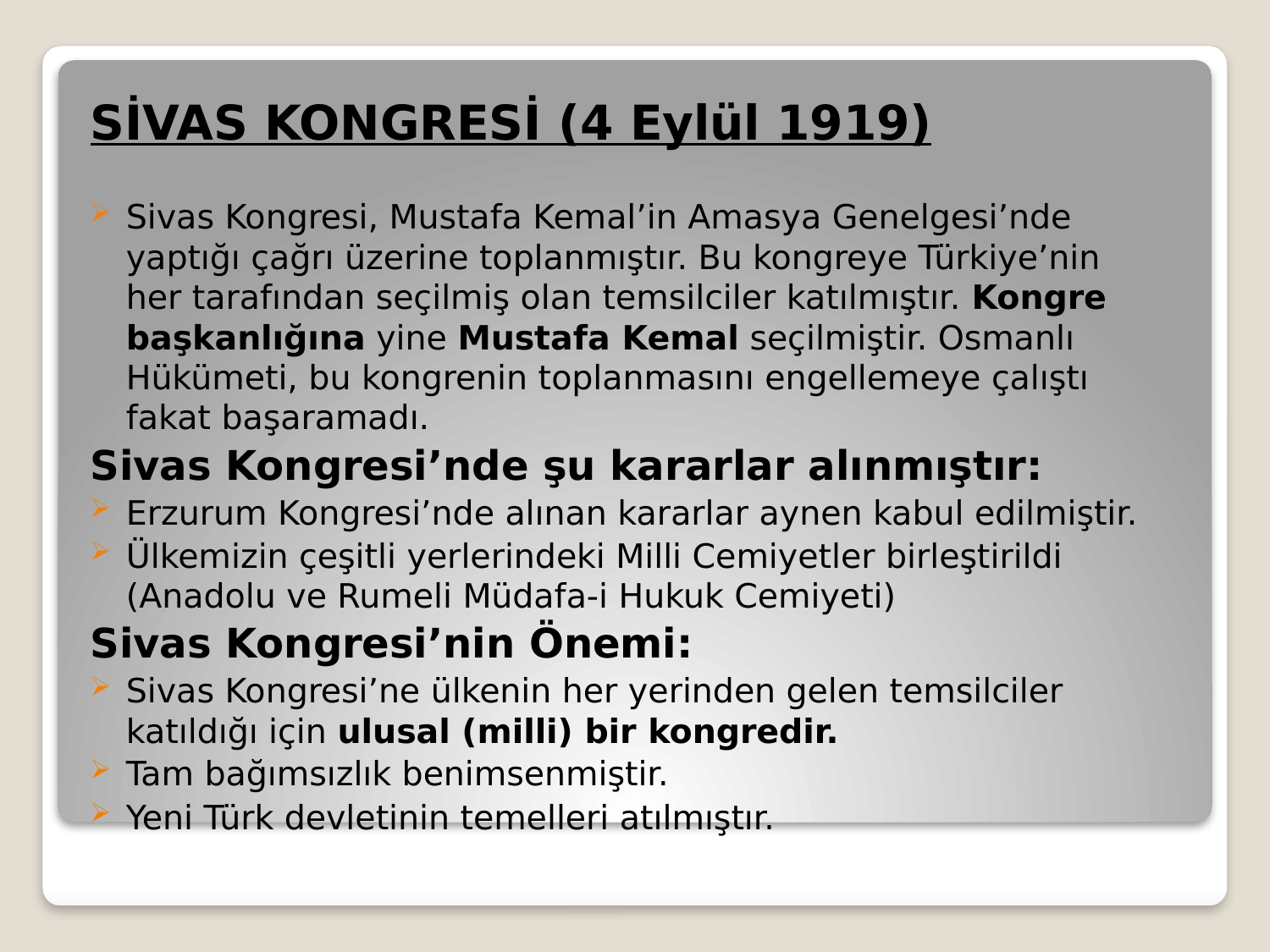

SİVAS KONGRESİ (4 Eylül 1919)

Sivas Kongresi, Mustafa Kemal’in Amasya Genelgesi’nde yaptığı çağrı üzerine toplanmıştır. Bu kongreye Türkiye’nin her tarafından seçilmiş olan temsilciler katılmıştır. Kongre başkanlığına yine Mustafa Kemal seçilmiştir. Osmanlı Hükümeti, bu kongrenin toplanmasını engellemeye çalıştı fakat başaramadı.
Sivas Kongresi’nde şu kararlar alınmıştır:
Erzurum Kongresi’nde alınan kararlar aynen kabul edilmiştir.
Ülkemizin çeşitli yerlerindeki Milli Cemiyetler birleştirildi (Anadolu ve Rumeli Müdafa-i Hukuk Cemiyeti)
Sivas Kongresi’nin Önemi:
Sivas Kongresi’ne ülkenin her yerinden gelen temsilciler katıldığı için ulusal (milli) bir kongredir.
Tam bağımsızlık benimsenmiştir.
Yeni Türk devletinin temelleri atılmıştır.